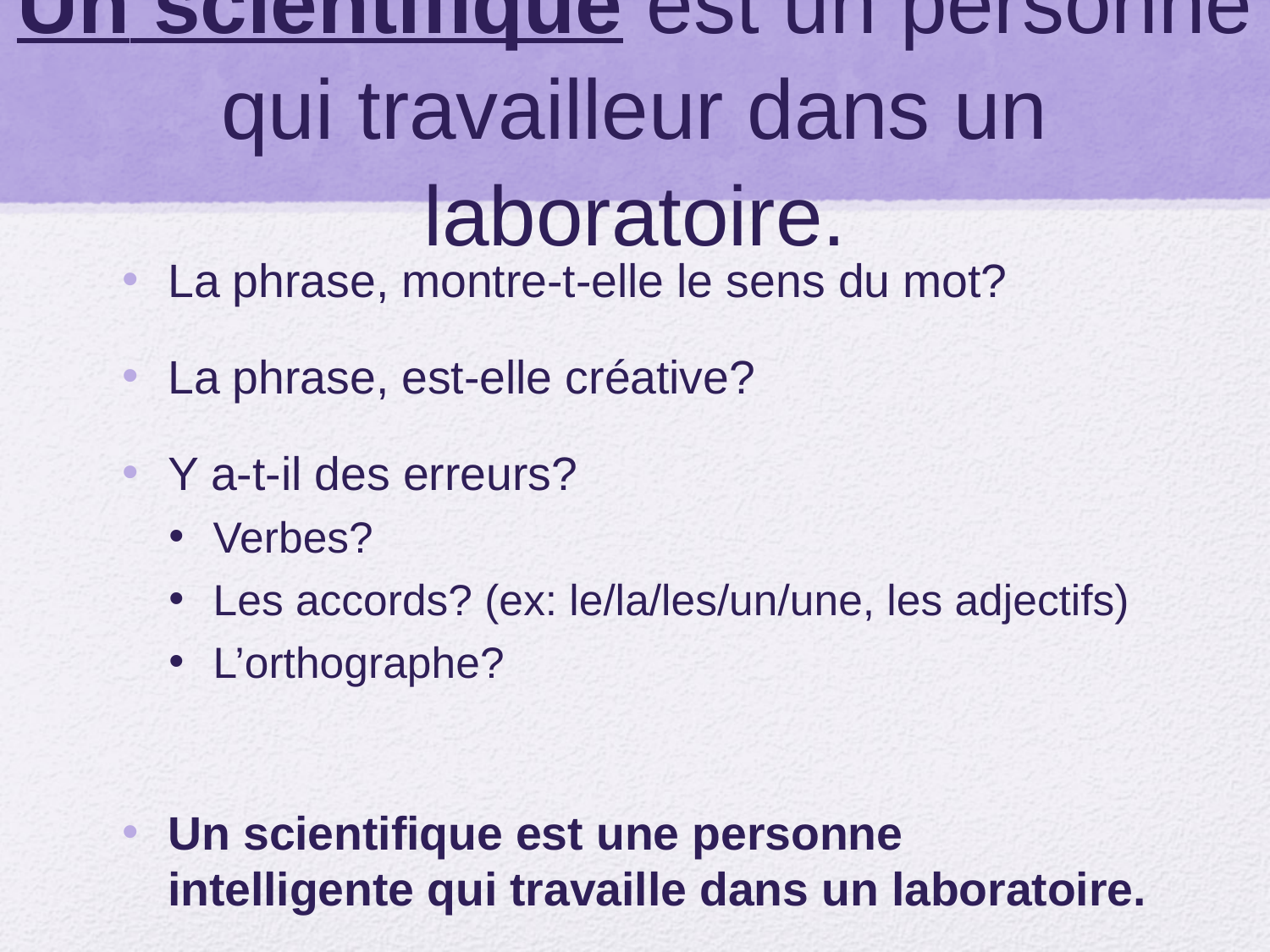

# Un scientifique est un personne qui travailleur dans un laboratoire.
La phrase, montre-t-elle le sens du mot?
La phrase, est-elle créative?
Y a-t-il des erreurs?
Verbes?
Les accords? (ex: le/la/les/un/une, les adjectifs)
L’orthographe?

Un scientifique est une personne intelligente qui travaille dans un laboratoire.